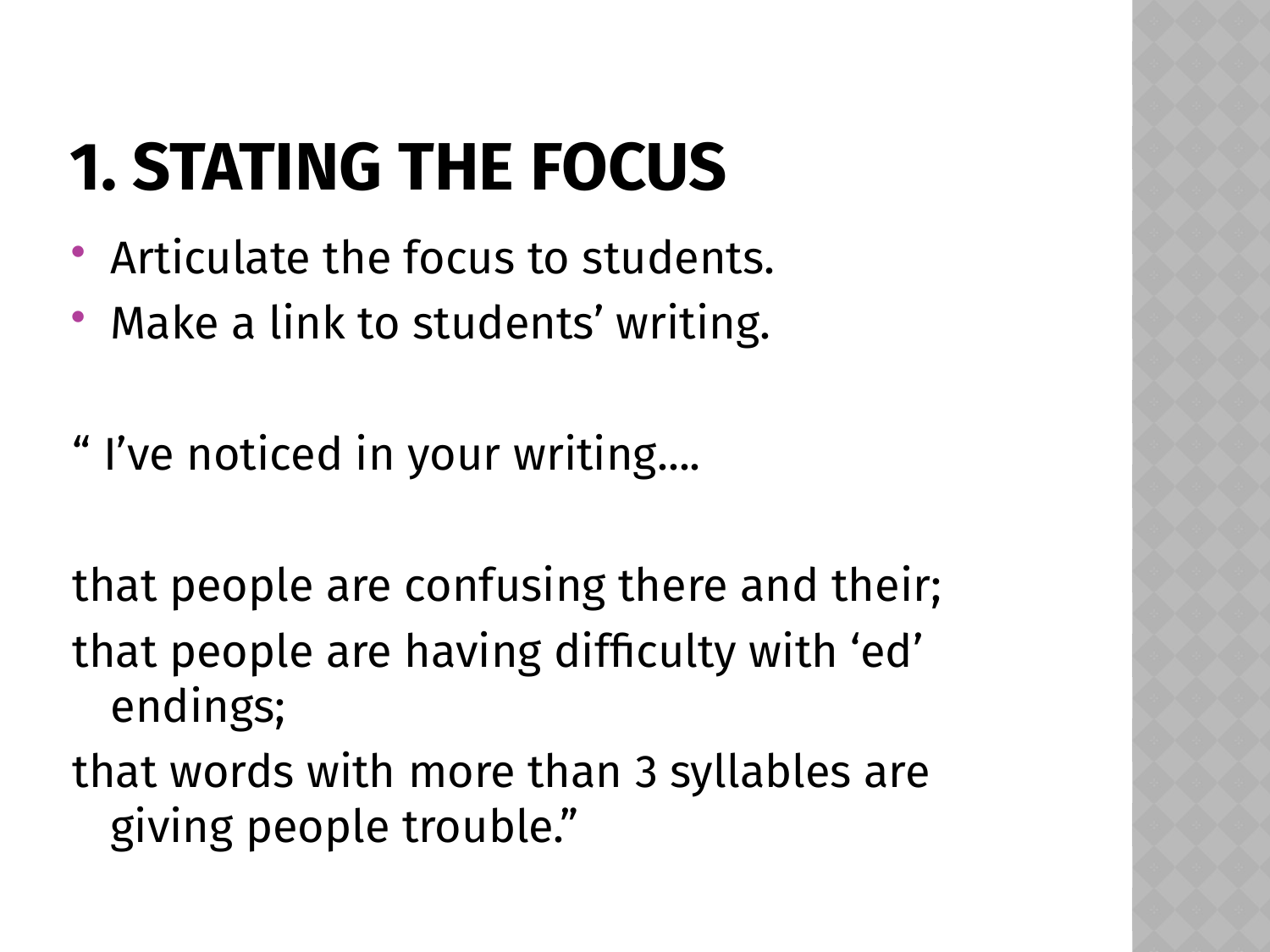

# 1. Stating the Focus
Articulate the focus to students.
Make a link to students’ writing.

“ I’ve noticed in your writing....

that people are confusing there and their;
that people are having difficulty with ‘ed’ endings;
that words with more than 3 syllables are giving people trouble.”